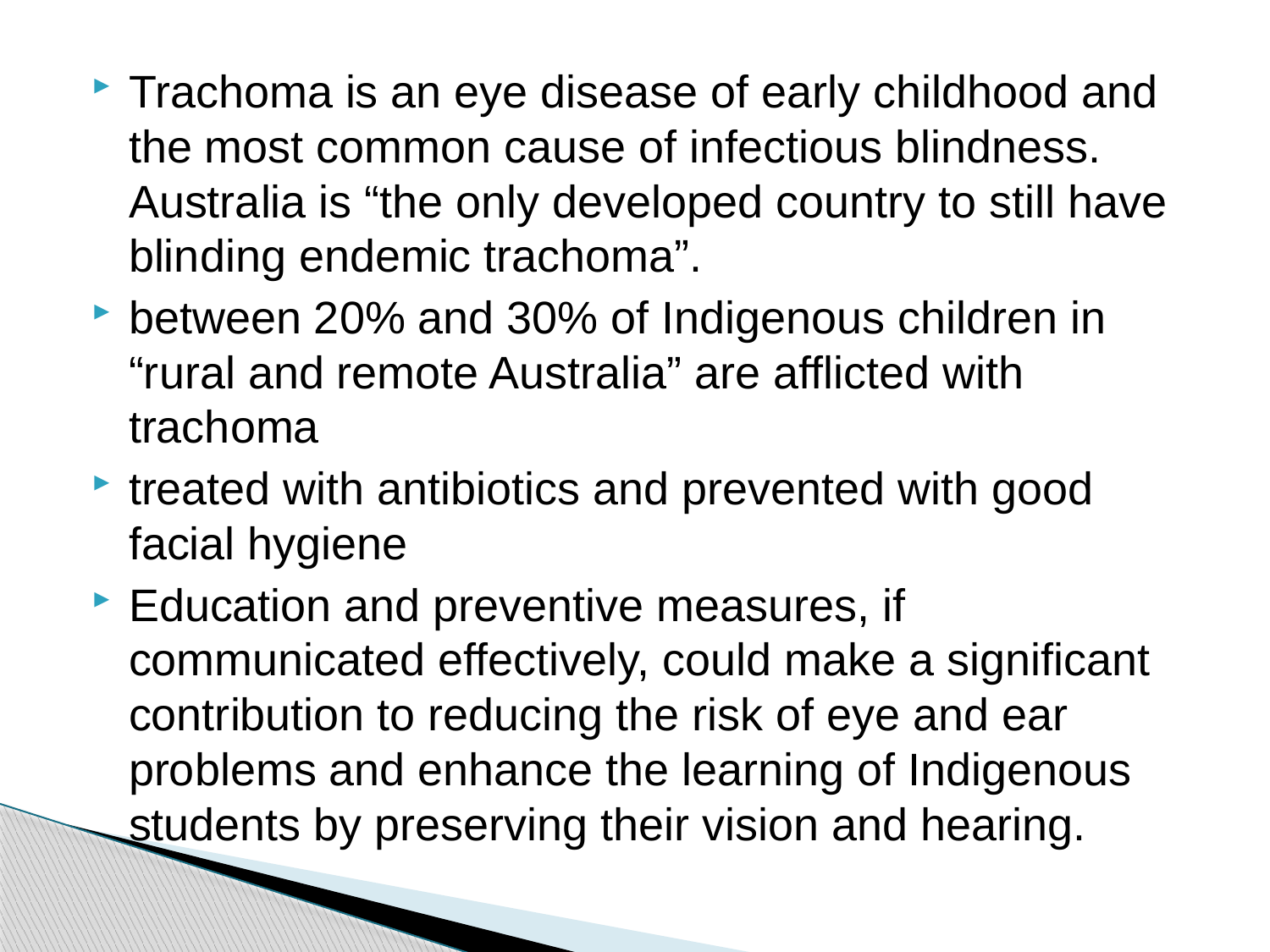

Trachoma is an eye disease of early childhood and the most common cause of infectious blindness. Australia is “the only developed country to still have blinding endemic trachoma”.
between 20% and 30% of Indigenous children in “rural and remote Australia” are afflicted with trachoma
treated with antibiotics and prevented with good facial hygiene
Education and preventive measures, if communicated effectively, could make a significant contribution to reducing the risk of eye and ear problems and enhance the learning of Indigenous students by preserving their vision and hearing.